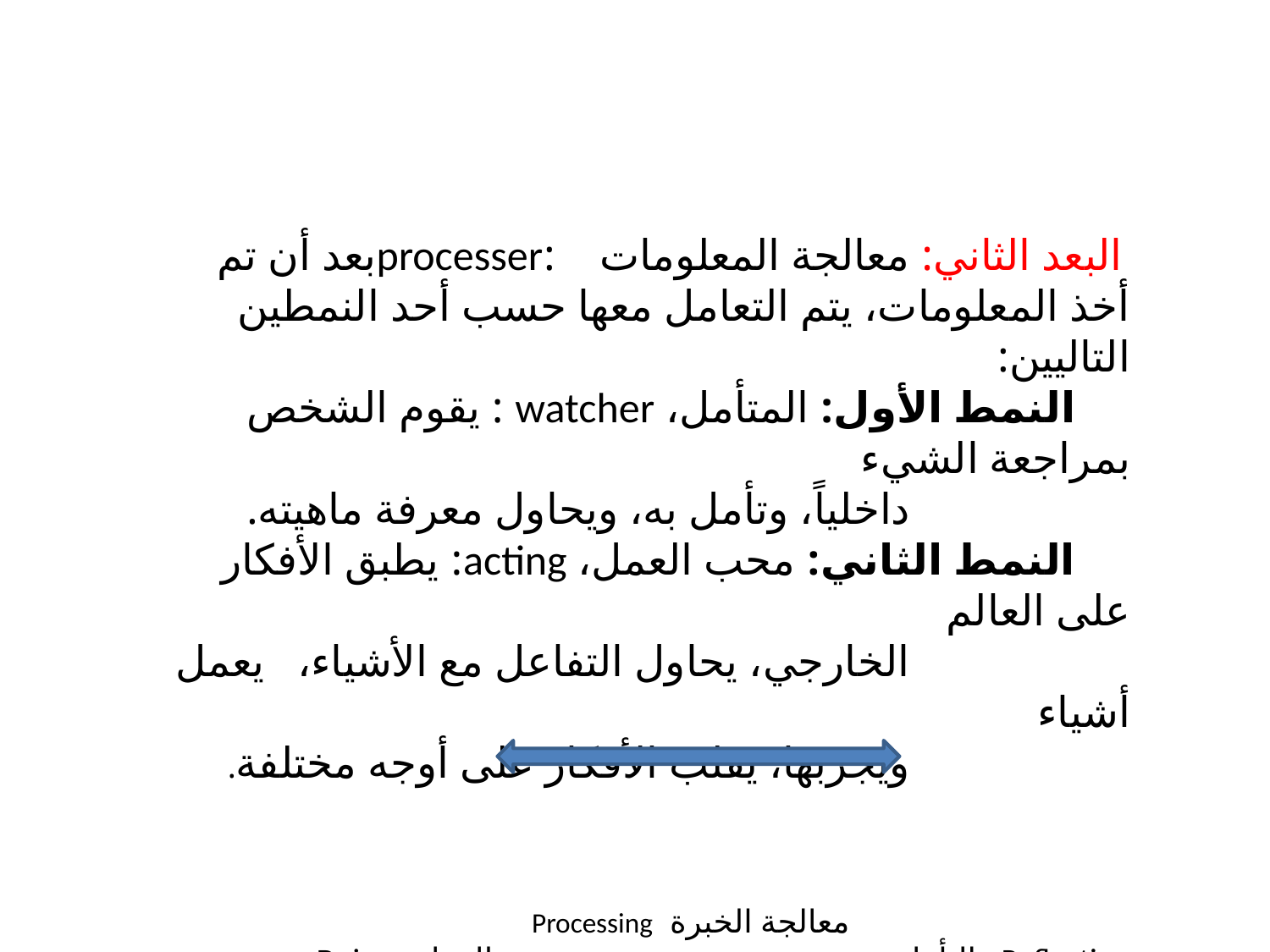

البعد الثاني: معالجة المعلومات    :processerبعد أن تم أخذ المعلومات، يتم التعامل معها حسب أحد النمطين التاليين:
     النمط الأول: المتأمل، watcher : يقوم الشخص بمراجعة الشيء
                    داخلياً، وتأمل به، ويحاول معرفة ماهيته.
     النمط الثاني: محب العمل، acting: يطبق الأفكار على العالم
                    الخارجي، يحاول التفاعل مع الأشياء،   يعمل أشياء
                    ويجربها، يقلب الأفكار على أوجه مختلفة.

                                  معالجة الخبرة  Processing
Reflection   التأمل                                                 العمل   Doing